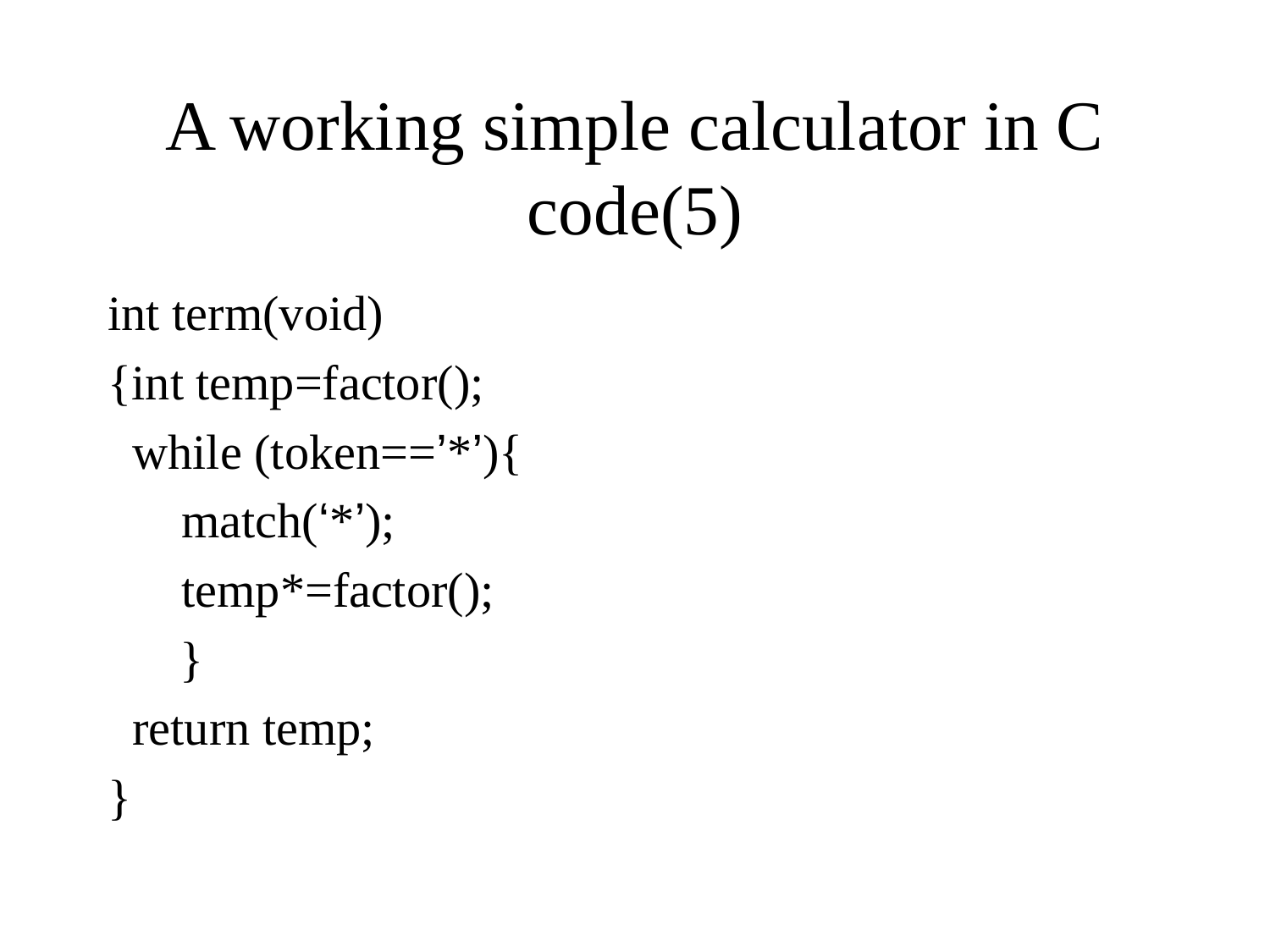

# A working simple calculator in C code(5)
int term(void)
{int temp=factor();
  while (token==’*’){
      match(‘*’);
      temp*=factor();
	  }
  return temp;
}